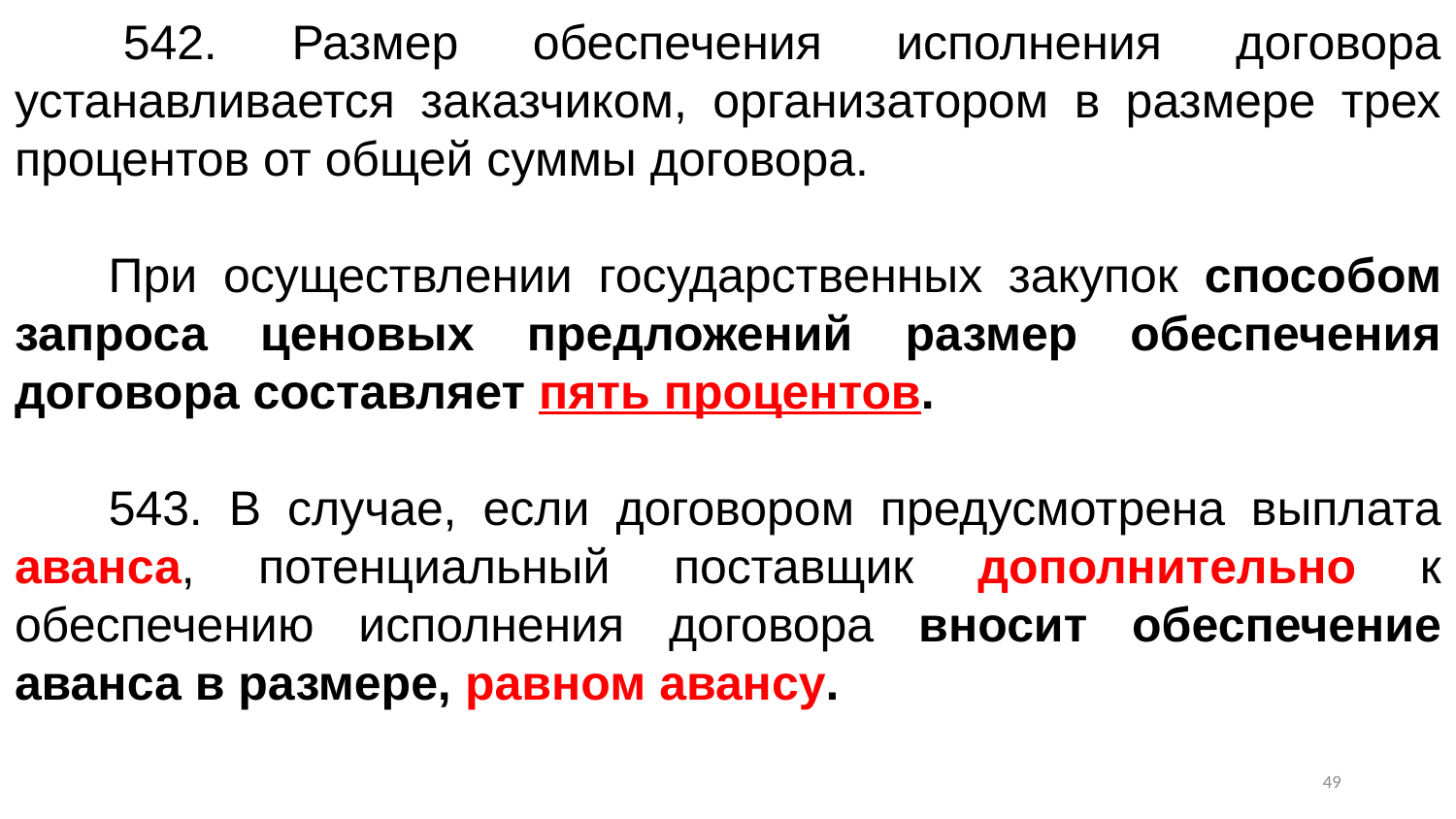

542. Размер обеспечения исполнения договора устанавливается заказчиком, организатором в размере трех процентов от общей суммы договора.

      При осуществлении государственных закупок способом запроса ценовых предложений размер обеспечения договора составляет пять процентов.

      543. В случае, если договором предусмотрена выплата аванса, потенциальный поставщик дополнительно к обеспечению исполнения договора вносит обеспечение аванса в размере, равном авансу.

49